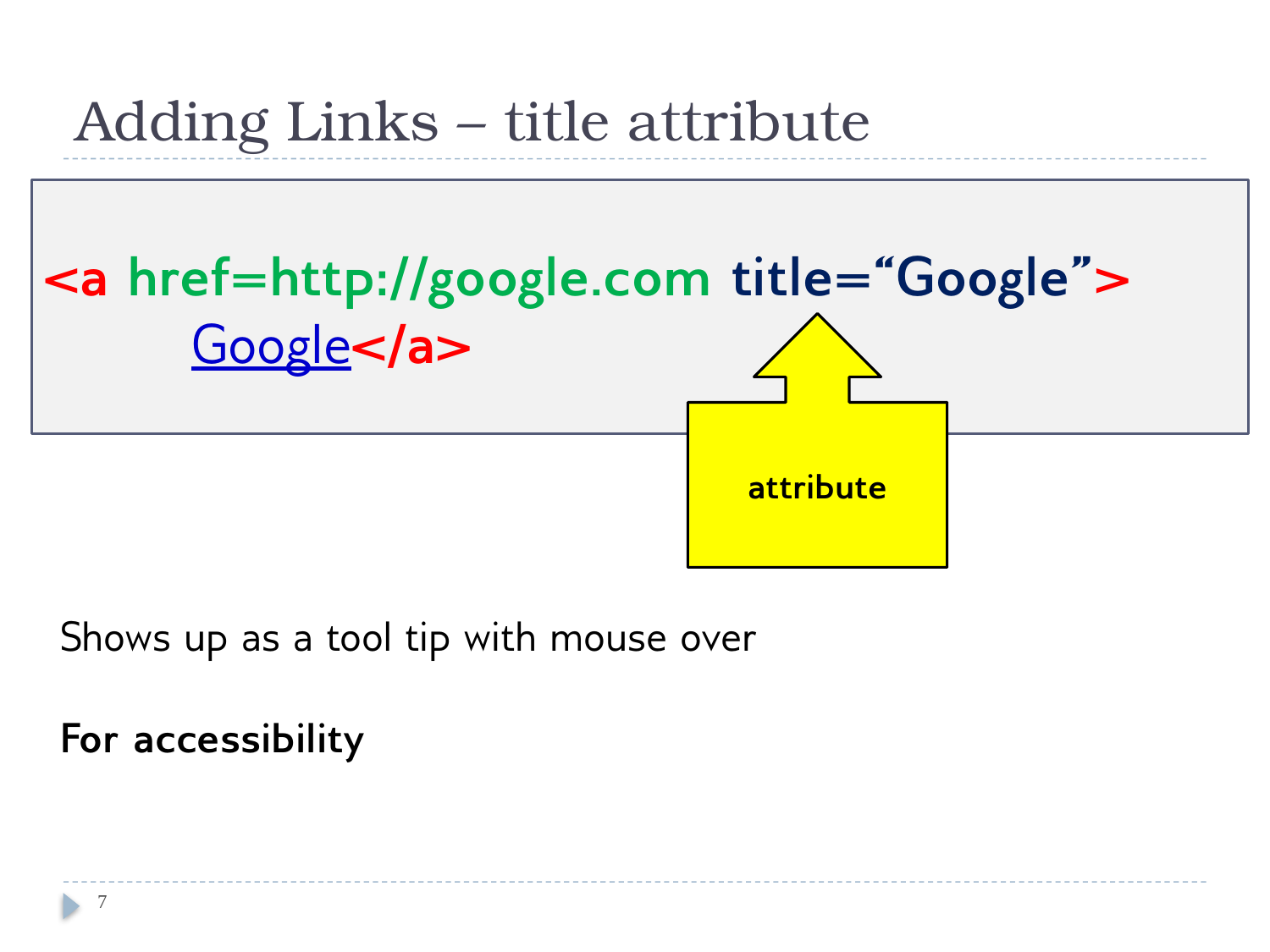

# Adding Links – title attribute

<a href=http://google.com title=“Google”>
        Google</a>
attribute
Shows up as a tool tip with mouse over

For accessibility
7